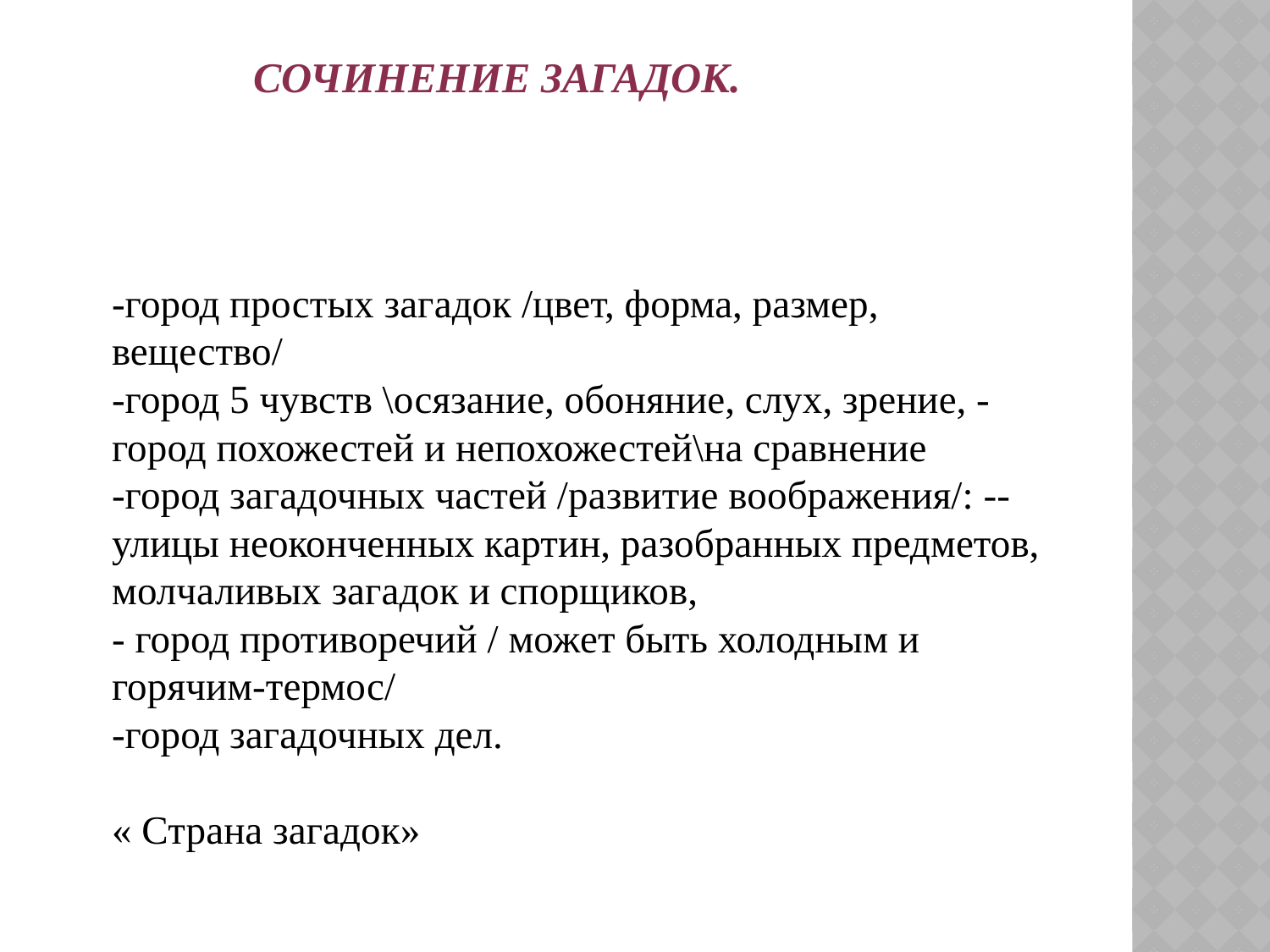

# Сочинение загадок.
-город простых загадок /цвет, форма, размер, вещество/ 
-город 5 чувств \осязание, обоняние, слух, зрение, -город похожестей и непохожестей\на сравнение 
-город загадочных частей /развитие воображения/: --улицы неоконченных картин, разобранных предметов, молчаливых загадок и спорщиков, 
- город противоречий / может быть холодным и горячим-термос/ 
-город загадочных дел. 
« Страна загадок»